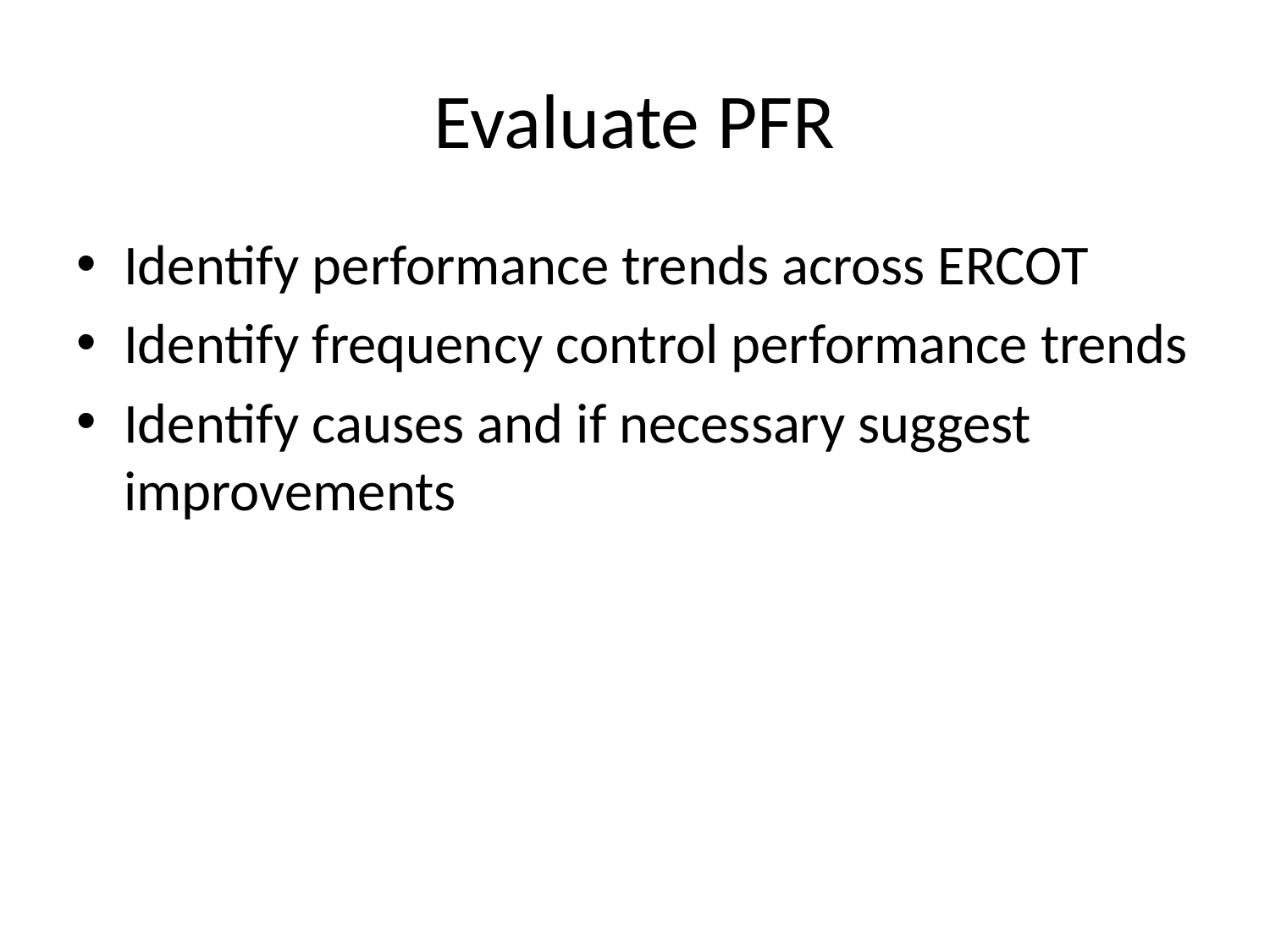

# Evaluate PFR
Identify performance trends across ERCOT
Identify frequency control performance trends
Identify causes and if necessary suggest improvements